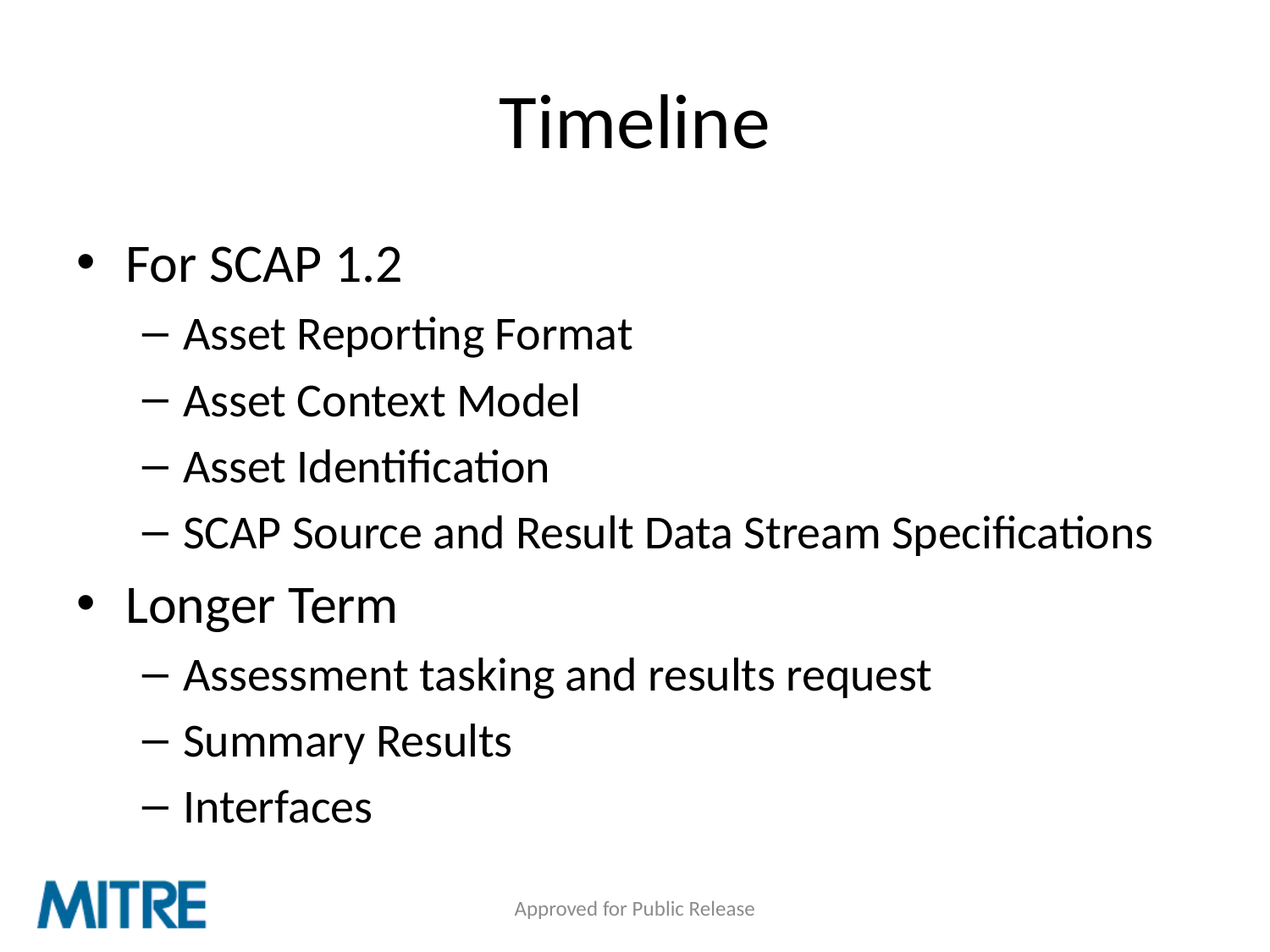

# Timeline
For SCAP 1.2
Asset Reporting Format
Asset Context Model
Asset Identification
SCAP Source and Result Data Stream Specifications
Longer Term
Assessment tasking and results request
Summary Results
Interfaces
Approved for Public Release